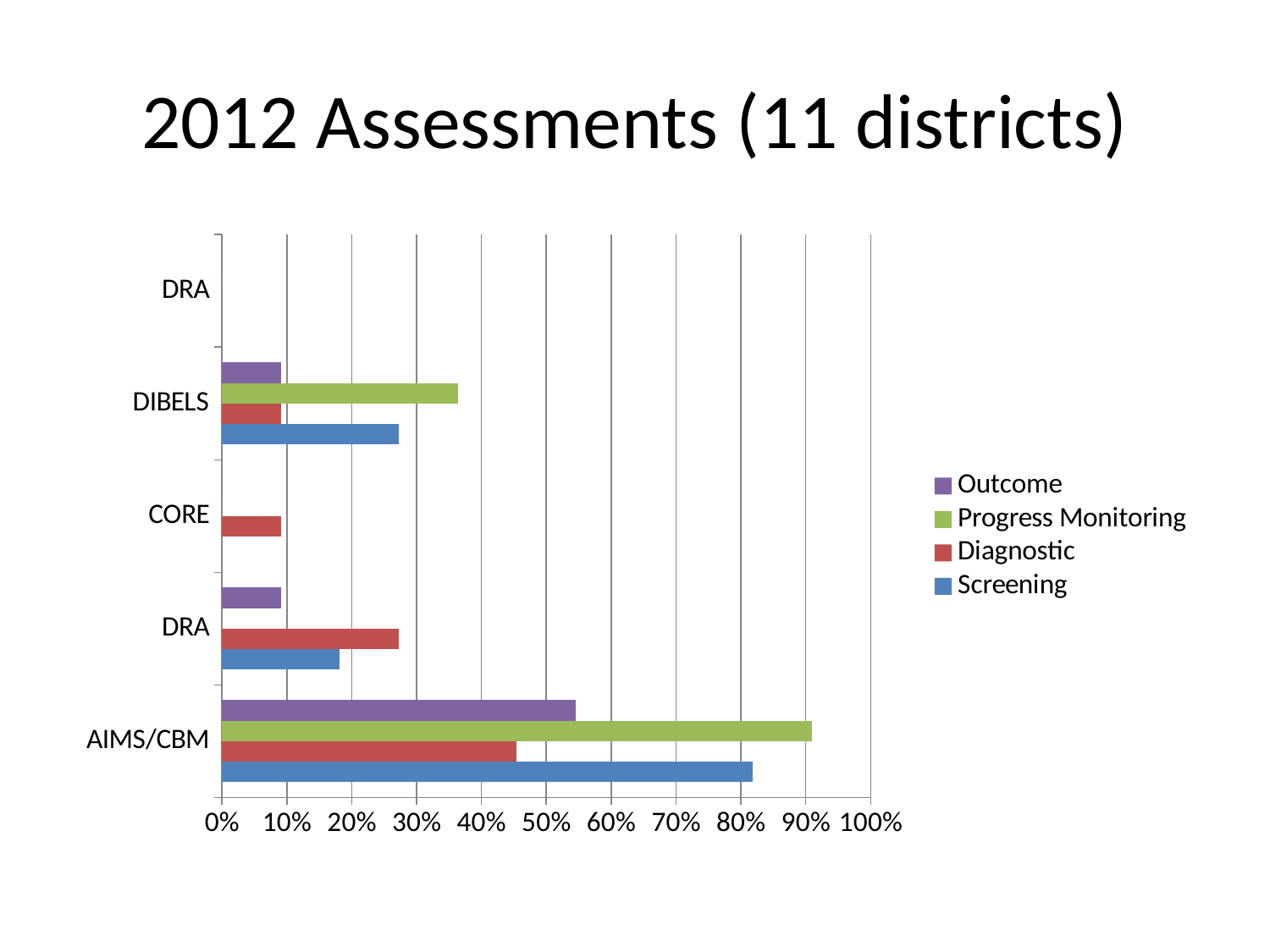

# 2012 Assessments (11 districts)

### Chart

| Category | Screening | Diagnostic | Progress Monitoring | Outcome |
|---|---|---|---|---|
| AIMS/CBM | 0.818181818181819 | 0.454545454545454 | 0.909090909090909 | 0.545454545454545 |
| DRA | 0.181818181818182 | 0.272727272727273 | 0.0 | 0.0909090909090911 |
| CORE | 0.0 | 0.0909090909090911 | 0.0 | 0.0 |
| DIBELS | 0.272727272727273 | 0.0909090909090911 | 0.363636363636364 | 0.0909090909090911 |
| DRA | 0.0 | 0.0 | 0.0 | 0.0 |